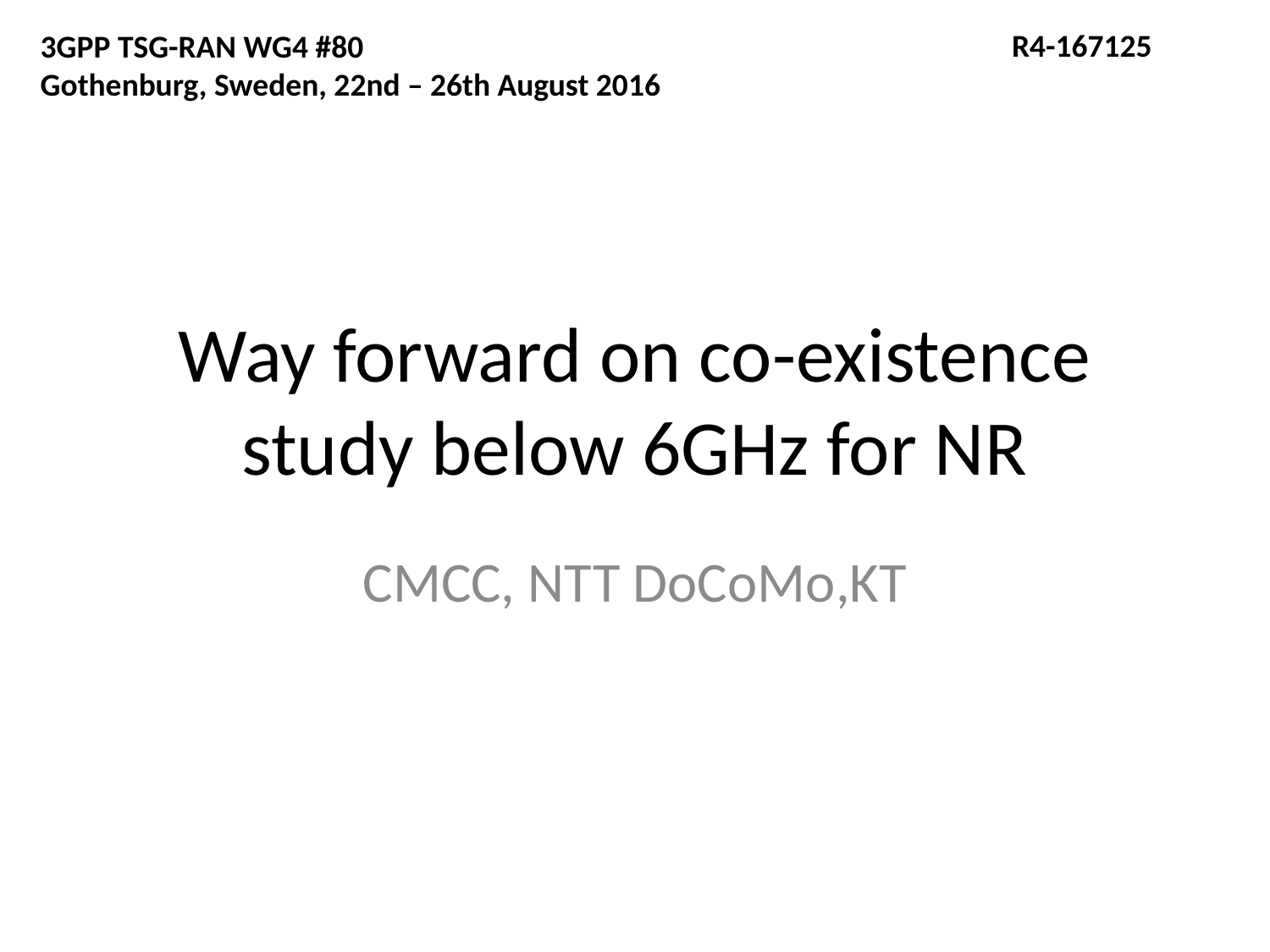

R4-167125
3GPP TSG-RAN WG4 #80
Gothenburg, Sweden, 22nd – 26th August 2016
# Way forward on co-existence study below 6GHz for NR
CMCC, NTT DoCoMo,KT